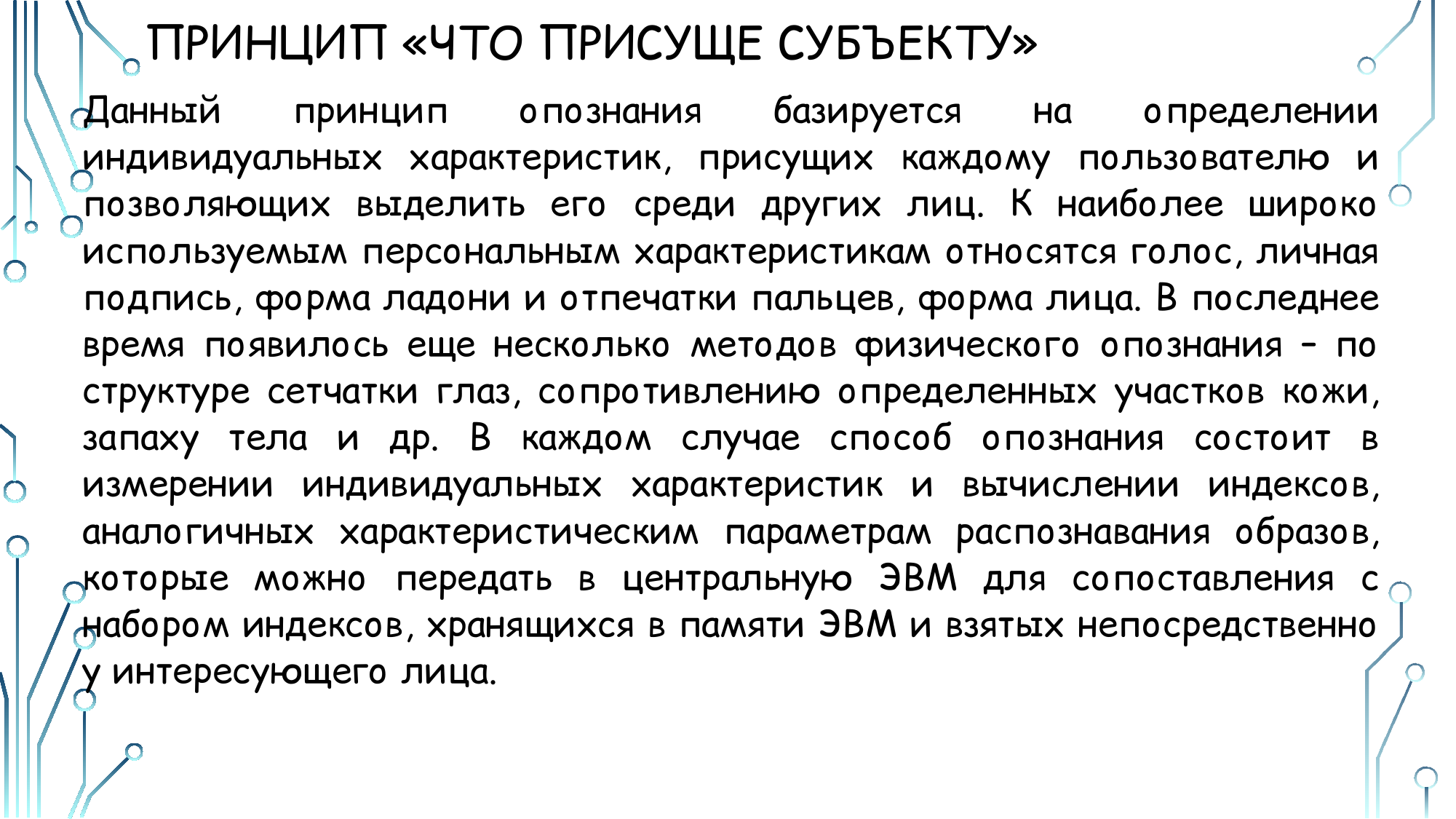

# ПРИНЦИП «ЧТО ПРИСУЩЕ субъекту»
Данный принцип опознания базируется на определении индивидуальных характеристик, присущих каждому пользователю и позволяющих выделить его среди других лиц. К наиболее широко используемым персональным характеристикам относятся голос, личная подпись, форма ладони и отпечатки пальцев, форма лица. В последнее время появилось еще несколько методов физического опознания – по структуре сетчатки глаз, сопротивлению определенных участков кожи, запаху тела и др. В каждом случае способ опознания состоит в измерении индивидуальных характеристик и вычислении индексов, аналогичных характеристическим параметрам распознавания образов, которые можно передать в центральную ЭВМ для сопоставления с набором индексов, хранящихся в памяти ЭВМ и взятых непосредственно у интересующего лица.